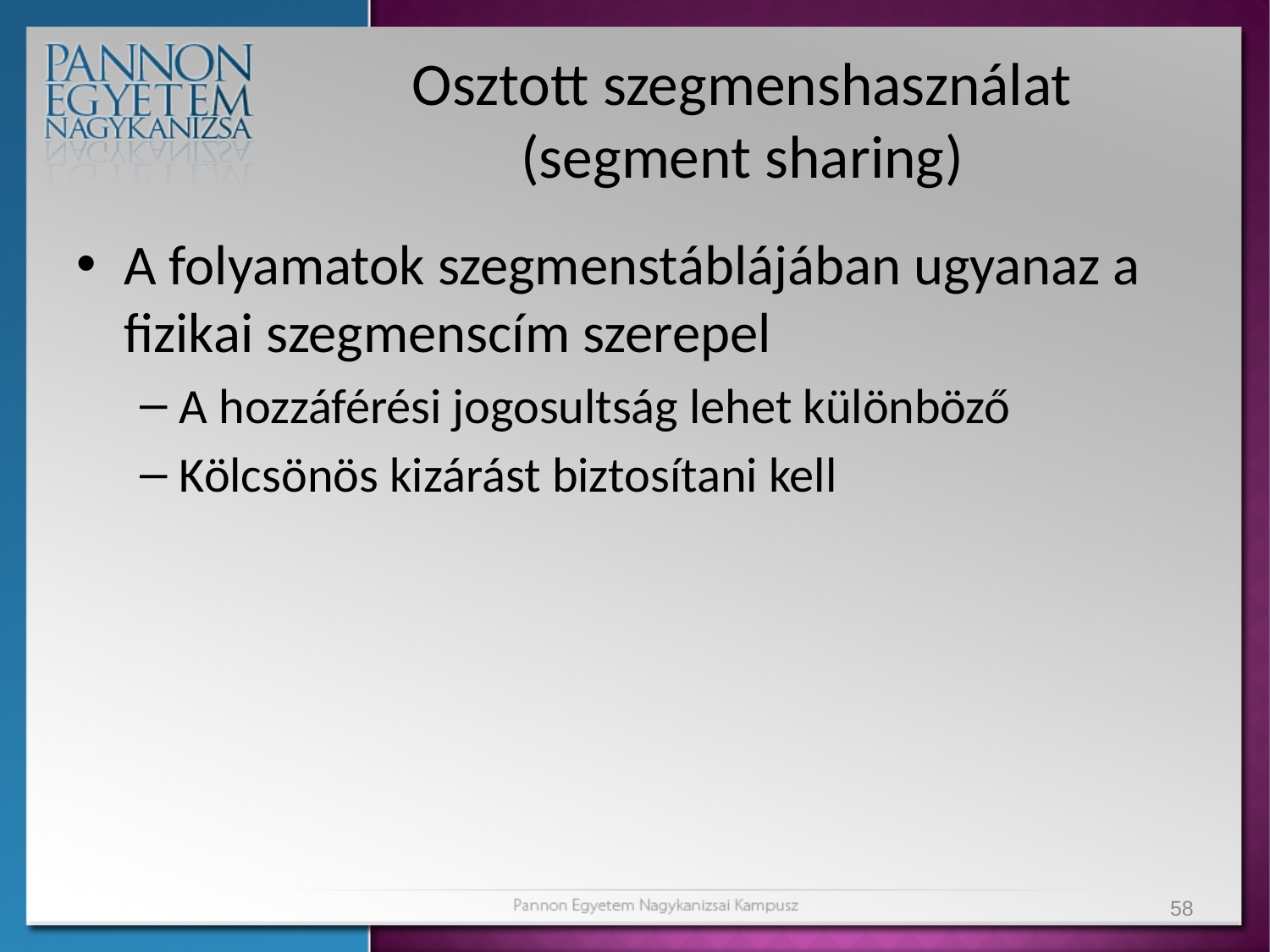

# Osztott szegmenshasználat (segment sharing)
A folyamatok szegmenstáblájában ugyanaz a fizikai szegmenscím szerepel
A hozzáférési jogosultság lehet különböző
Kölcsönös kizárást biztosítani kell
58